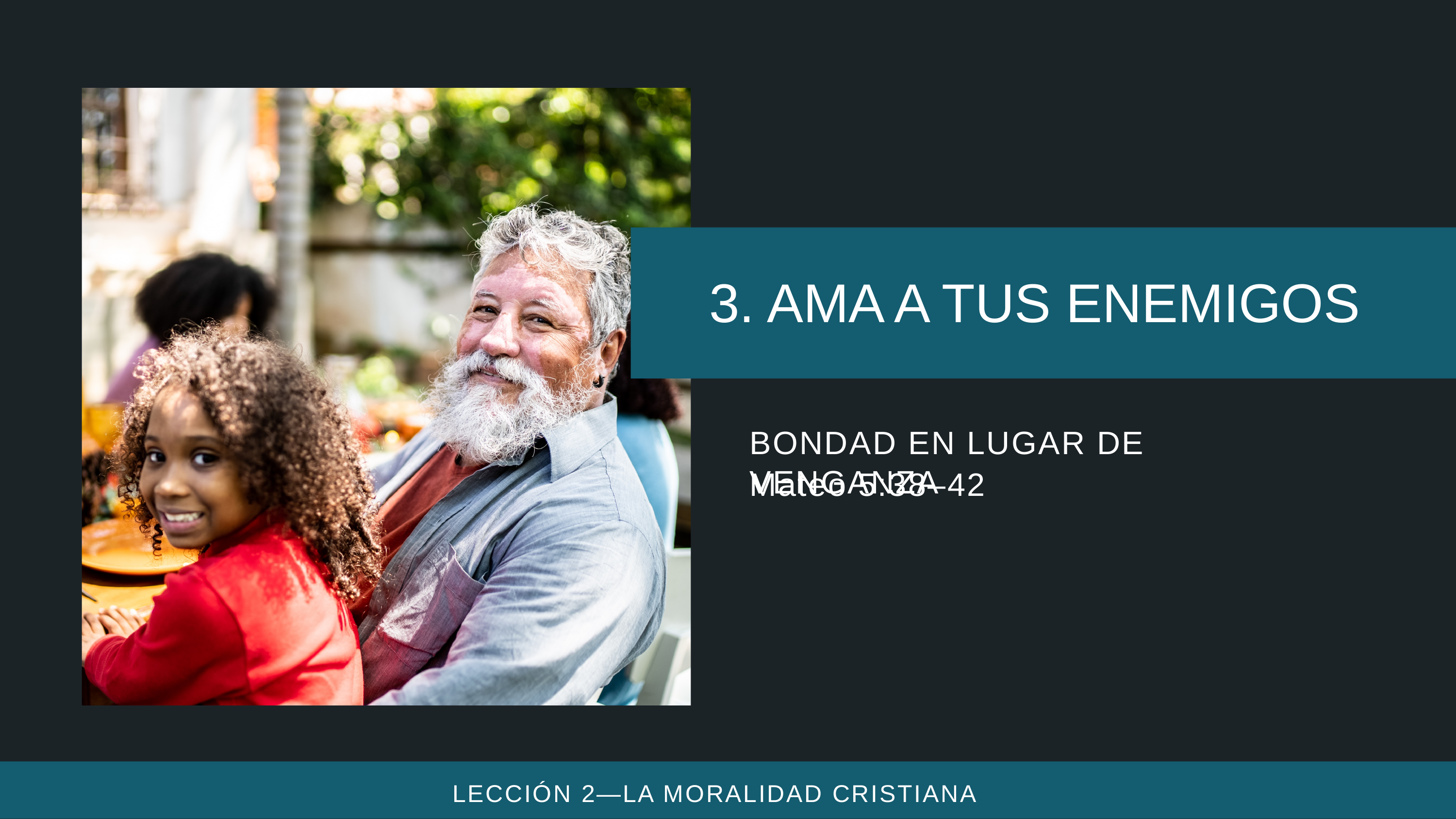

BONDAD EN LUGAR DE VENGANZA
Mateo 5:38–42